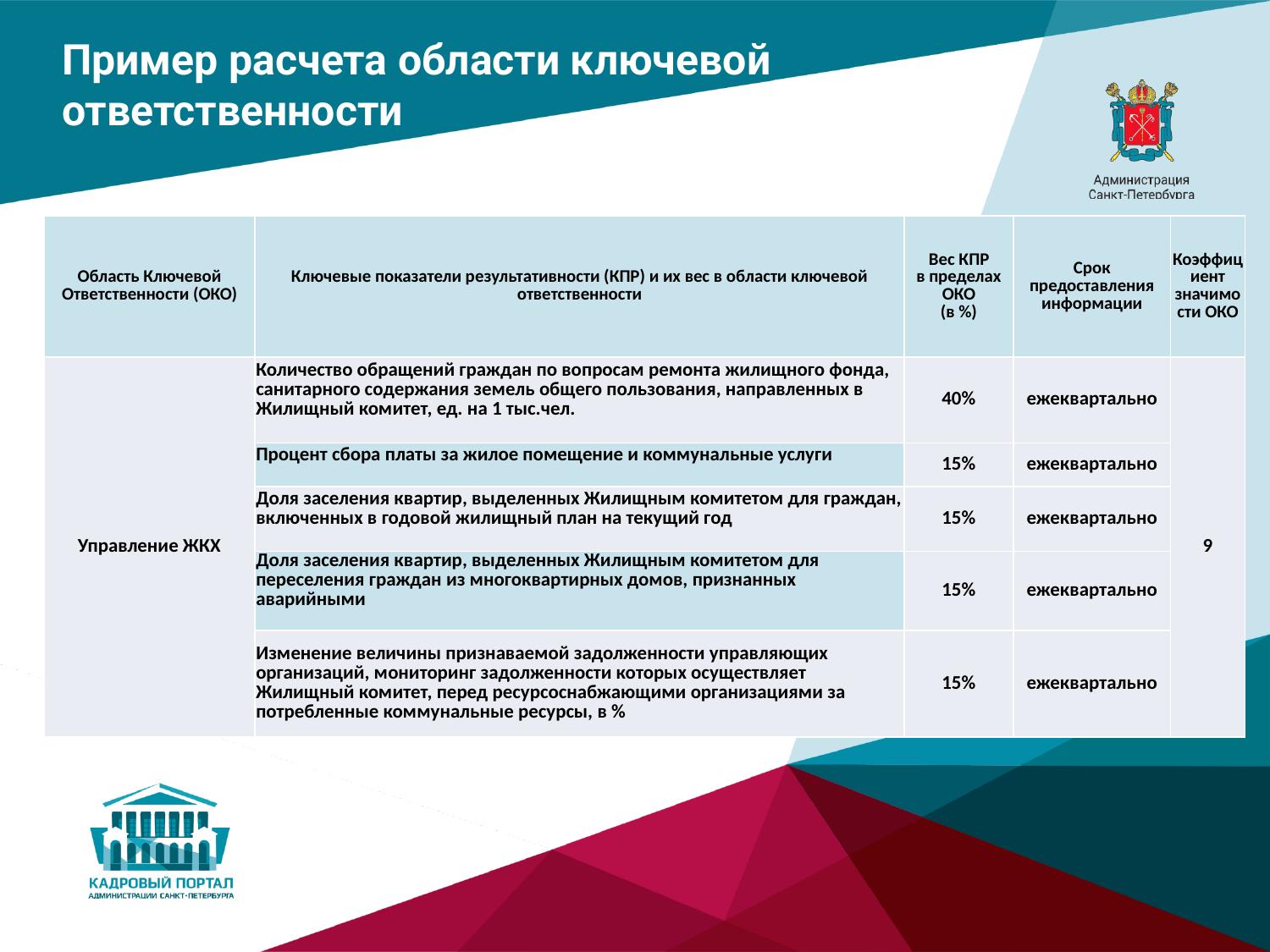

Пример расчета области ключевой
ответственности
| Область Ключевой Ответственности (ОКО) | Ключевые показатели результативности (КПР) и их вес в области ключевой ответственности | Вес КПР в пределах ОКО (в %) | Срок предоставления информации | Коэффициент значимости ОКО |
| --- | --- | --- | --- | --- |
| Управление ЖКХ | Количество обращений граждан по вопросам ремонта жилищного фонда, санитарного содержания земель общего пользования, направленных в Жилищный комитет, ед. на 1 тыс.чел. | 40% | ежеквартально | 9 |
|  | Процент сбора платы за жилое помещение и коммунальные услуги | 15% | ежеквартально |  |
|  | Доля заселения квартир, выделенных Жилищным комитетом для граждан, включенных в годовой жилищный план на текущий год | 15% | ежеквартально |  |
|  | Доля заселения квартир, выделенных Жилищным комитетом для переселения граждан из многоквартирных домов, признанных аварийными | 15% | ежеквартально |  |
|  | Изменение величины признаваемой задолженности управляющих организаций, мониторинг задолженности которых осуществляет Жилищный комитет, перед ресурсоснабжающими организациями за потребленные коммунальные ресурсы, в % | 15% | ежеквартально |  |